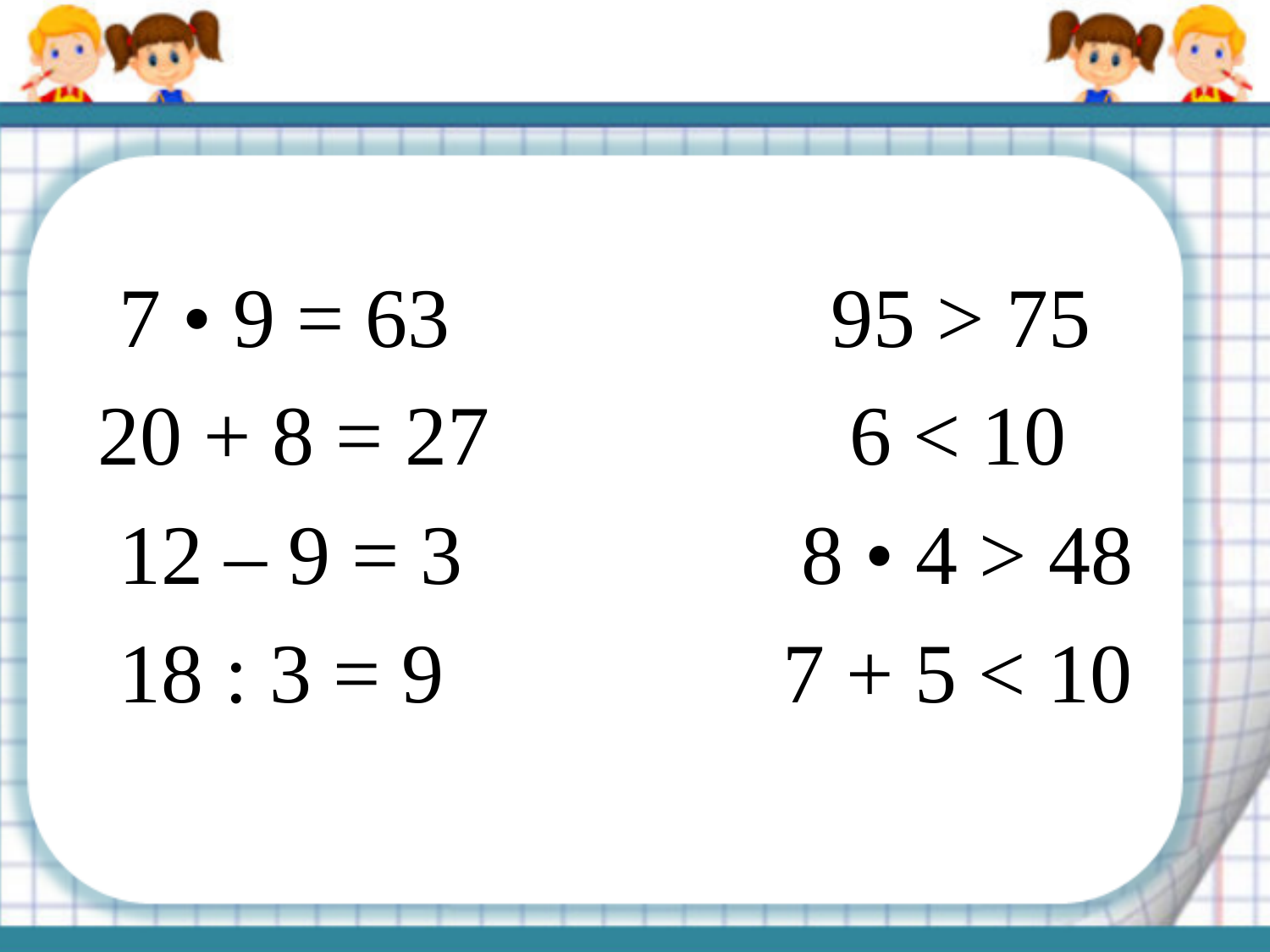

7 • 9 = 63                  95 > 75
20 + 8 = 27                 6 < 10
 12 – 9 = 3                8 • 4 > 48
 18 : 3 = 9                7 + 5 < 10